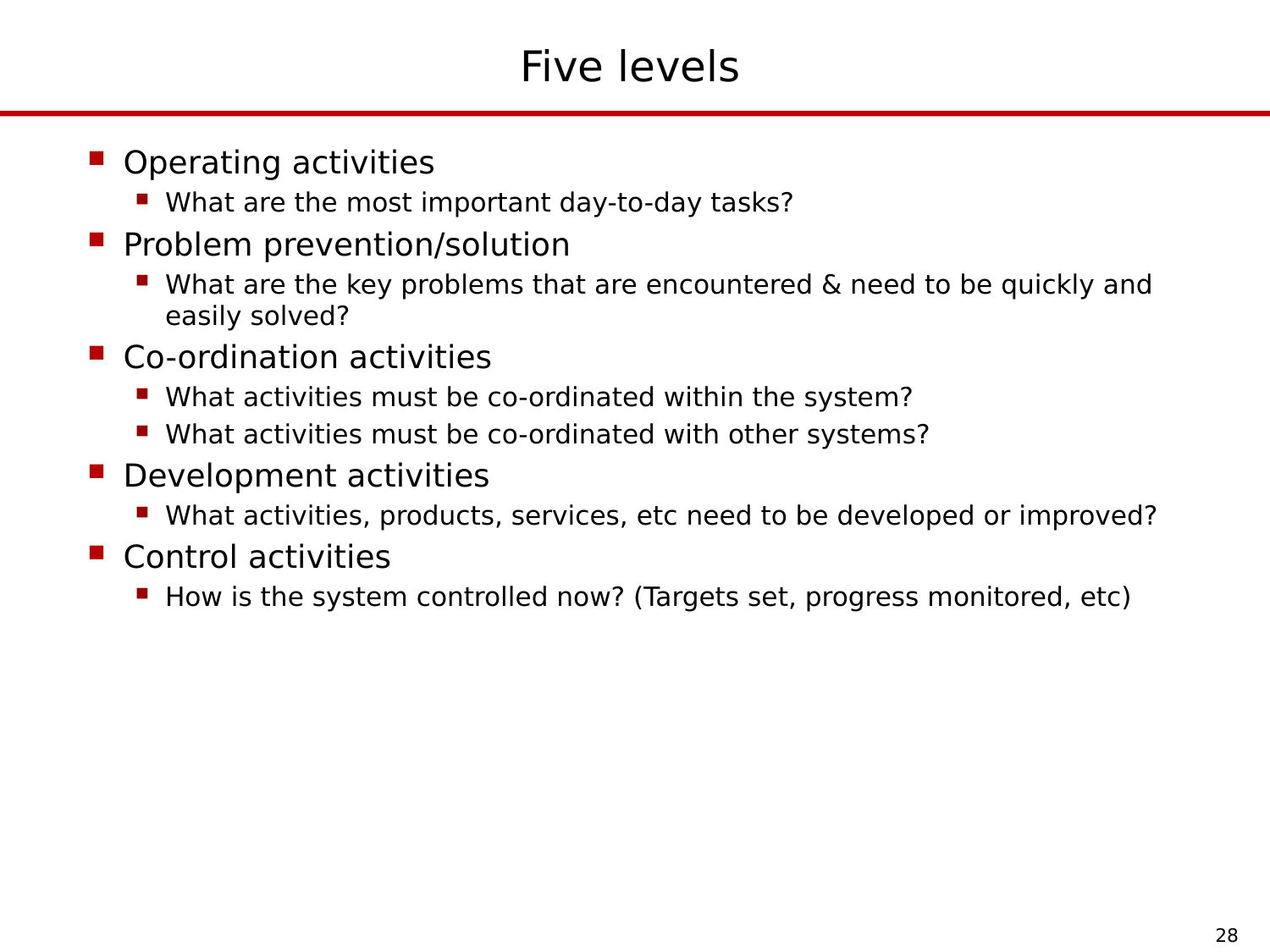

# Five levels
Operating activities
What are the most important day-to-day tasks?
Problem prevention/solution
What are the key problems that are encountered & need to be quickly and easily solved?
Co-ordination activities
What activities must be co-ordinated within the system?
What activities must be co-ordinated with other systems?
Development activities
What activities, products, services, etc need to be developed or improved?
Control activities
How is the system controlled now? (Targets set, progress monitored, etc)

28